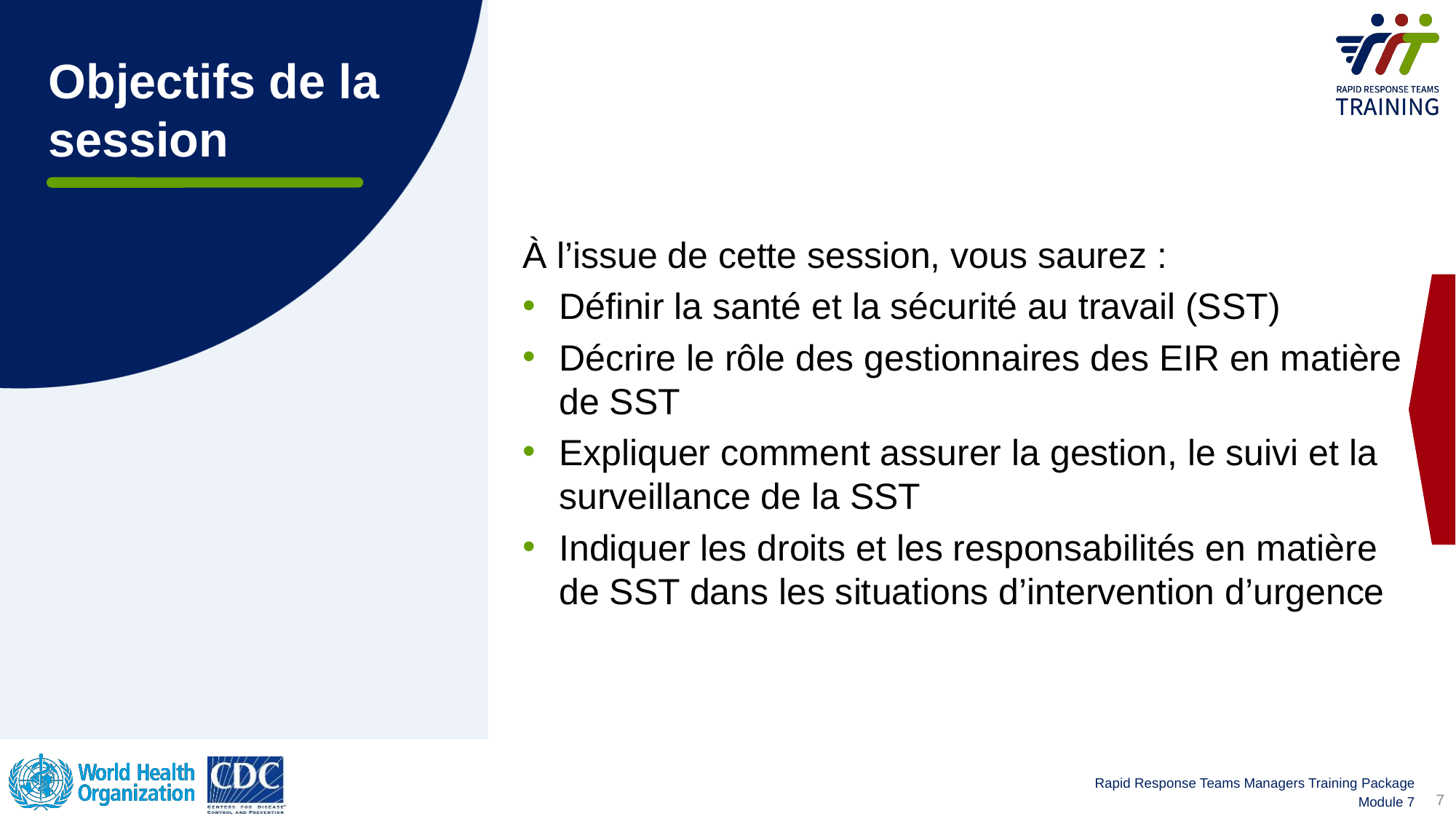

Objectifs de la session
À l’issue de cette session, vous saurez :
Définir la santé et la sécurité au travail (SST)
Décrire le rôle des gestionnaires des EIR en matière de SST
Expliquer comment assurer la gestion, le suivi et la surveillance de la SST
Indiquer les droits et les responsabilités en matière de SST dans les situations d’intervention d’urgence

7